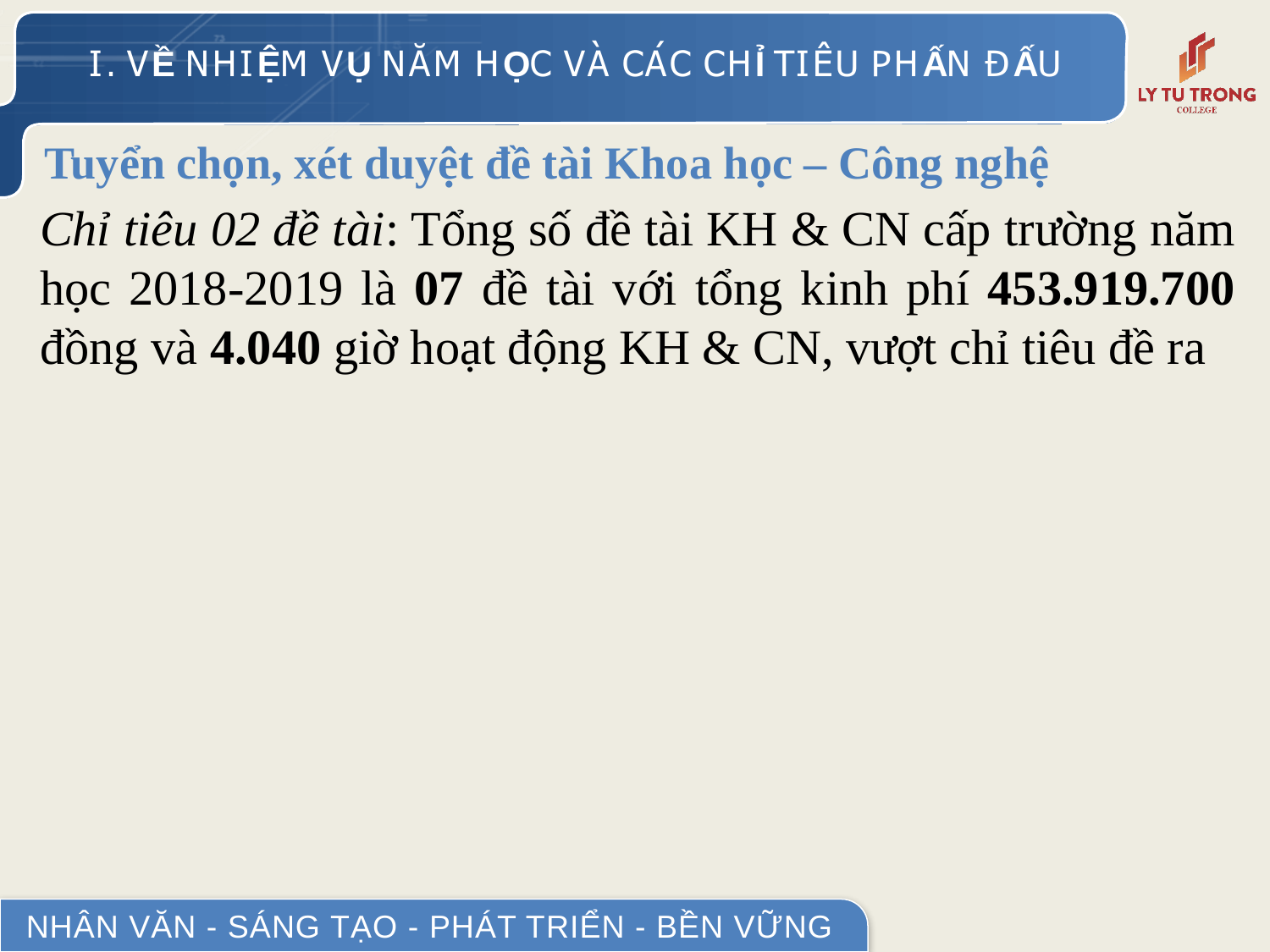

I. VỀ NHIỆM VỤ NĂM HỌC VÀ CÁC CHỈ TIÊU PHẤN ĐẤU
# Tuyển chọn, xét duyệt đề tài Khoa học – Công nghệ
Chỉ tiêu 02 đề tài: Tổng số đề tài KH & CN cấp trường năm học 2018-2019 là 07 đề tài với tổng kinh phí 453.919.700 đồng và 4.040 giờ hoạt động KH & CN, vượt chỉ tiêu đề ra